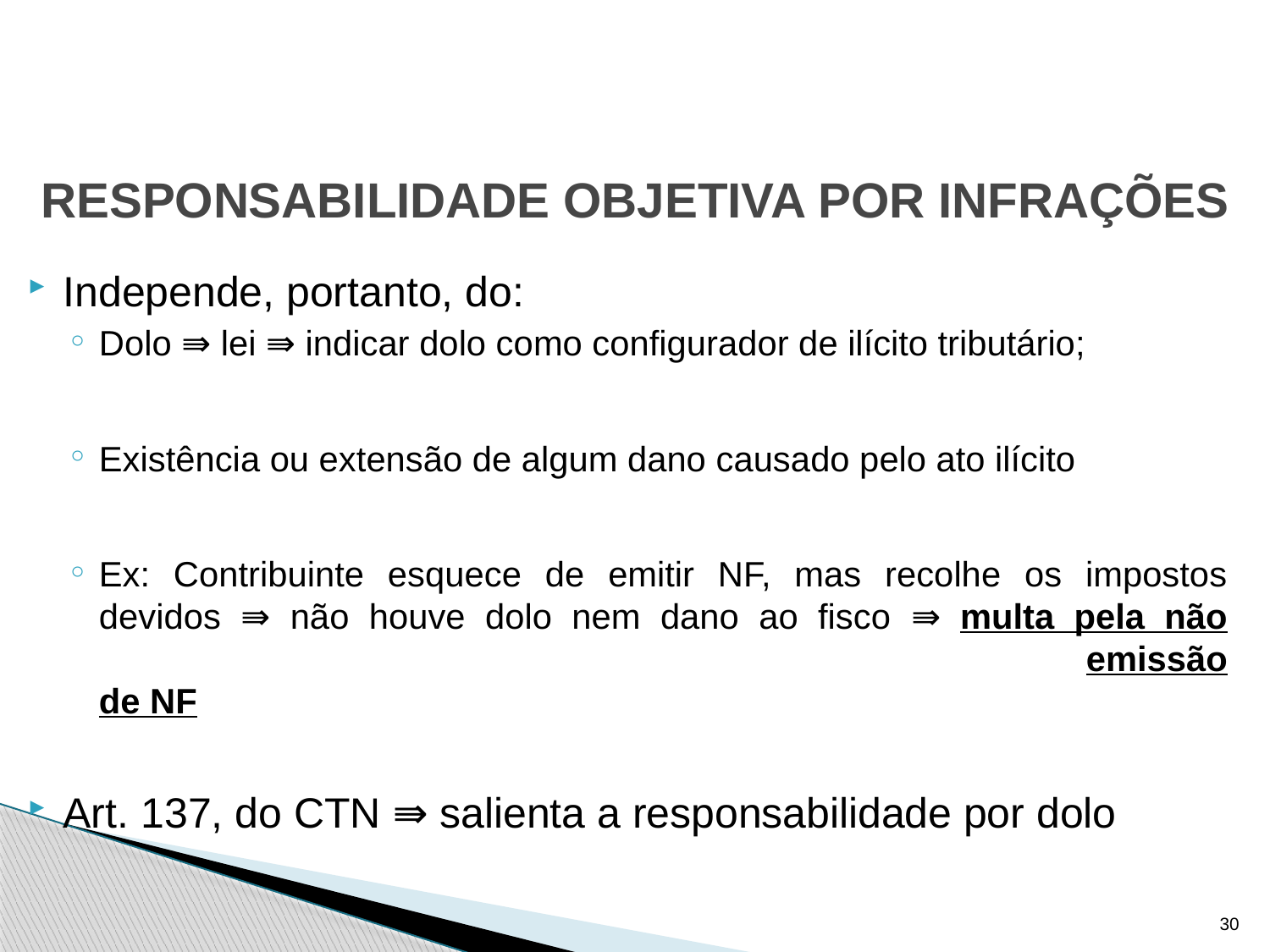

# RESPONSABILIDADE OBJETIVA POR INFRAÇÕES
Independe, portanto, do:
Dolo ⇛ lei ⇛ indicar dolo como configurador de ilícito tributário;

Existência ou extensão de algum dano causado pelo ato ilícito

Ex: Contribuinte esquece de emitir NF, mas recolhe os impostos devidos ⇛ não houve dolo nem dano ao fisco ⇛ multa pela não 							      emissão de NF

Art. 137, do CTN ⇛ salienta a responsabilidade por dolo

30